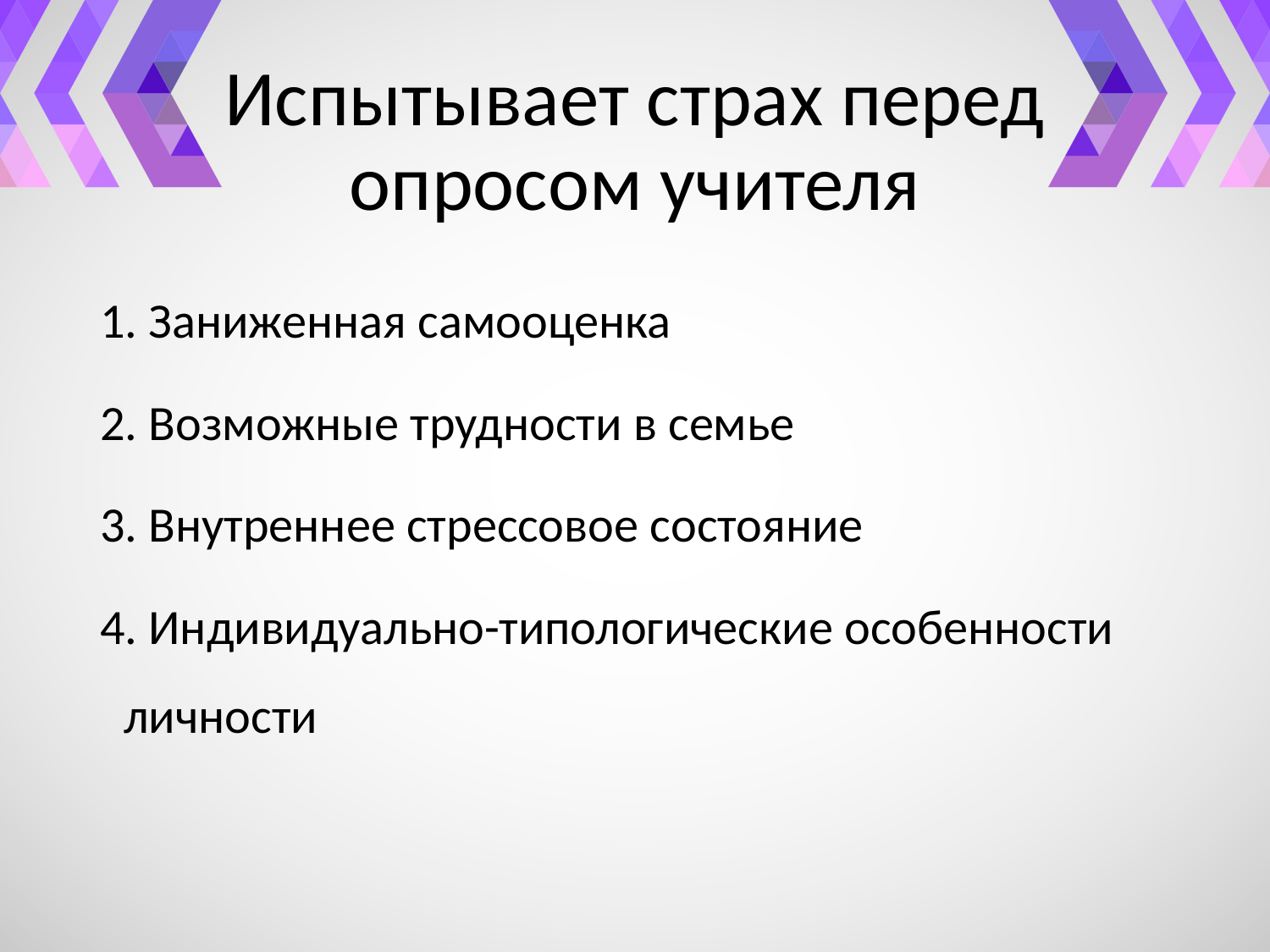

# Испытывает страх перед опросом учителя
1. Заниженная самооценка
2. Возможные трудности в семье
3. Внутреннее стрессовое состояние
4. Индивидуально-типологические особенности личности